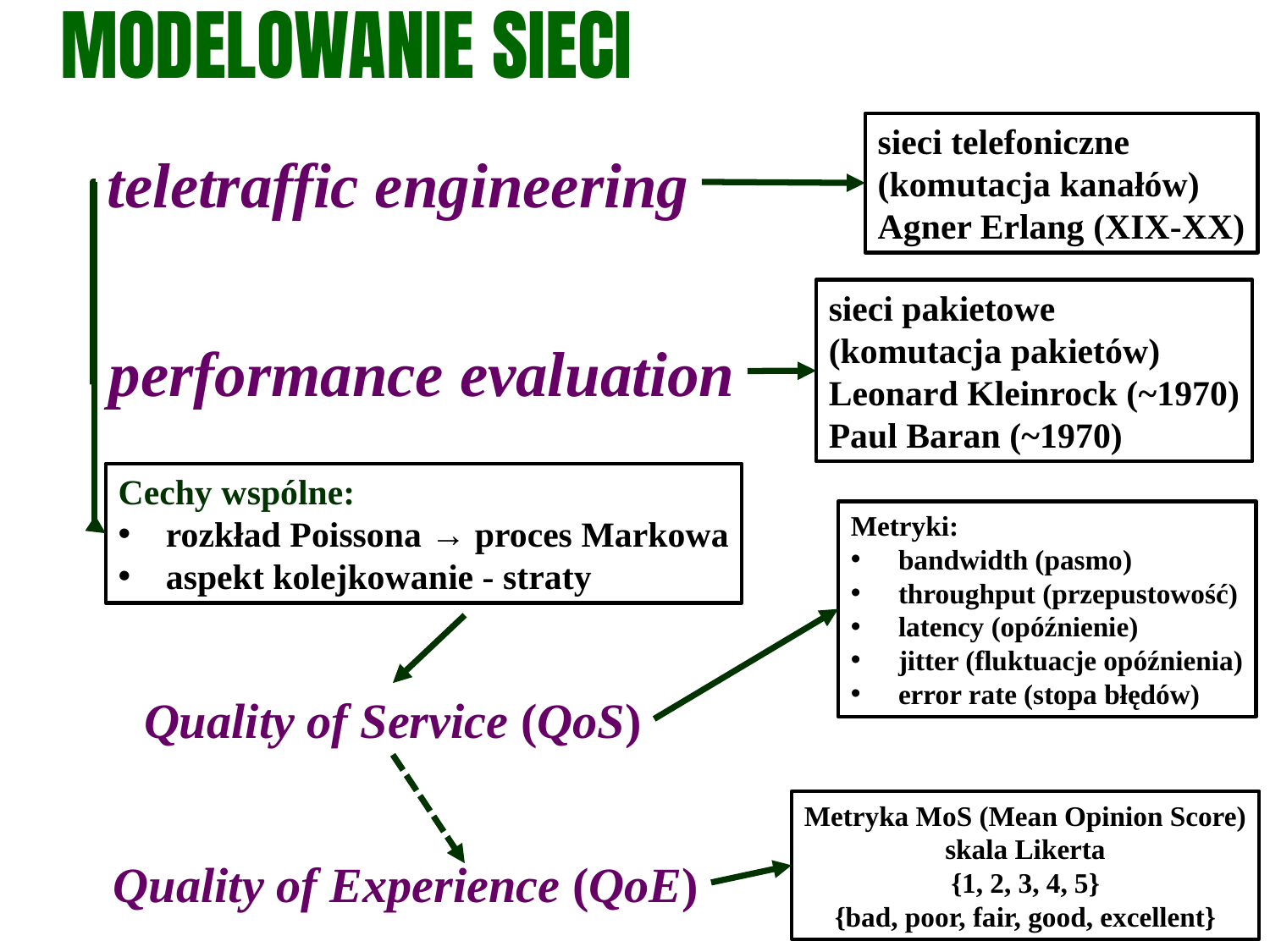

# MODELOWANIE SIECI
sieci telefoniczne
(komutacja kanałów)
Agner Erlang (XIX-XX)
teletraffic engineering
Cechy wspólne:
rozkład Poissona → proces Markowa
aspekt kolejkowanie - straty
sieci pakietowe
(komutacja pakietów)
Leonard Kleinrock (~1970)
Paul Baran (~1970)
performance evaluation
Metryki:
bandwidth (pasmo)
throughput (przepustowość)
latency (opóźnienie)
jitter (fluktuacje opóźnienia)
error rate (stopa błędów)
Quality of Service (QoS)
Metryka MoS (Mean Opinion Score)
skala Likerta
{1, 2, 3, 4, 5}
{bad, poor, fair, good, excellent}
Quality of Experience (QoE)